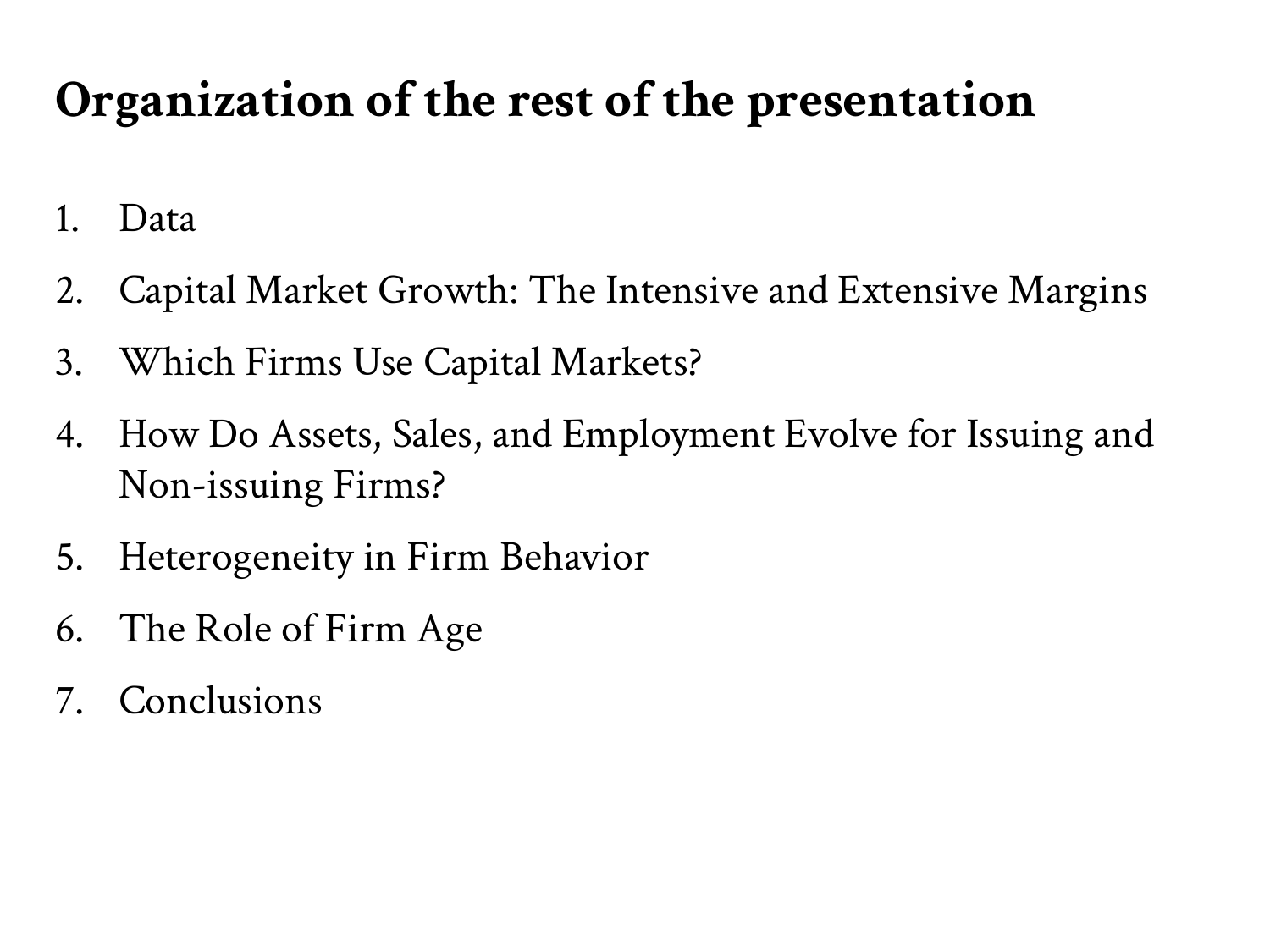

# Organization of the rest of the presentation
Data

Capital Market Growth: The Intensive and Extensive Margins

Which Firms Use Capital Markets?

How Do Assets, Sales, and Employment Evolve for Issuing and Non-issuing Firms?

Heterogeneity in Firm Behavior

The Role of Firm Age

Conclusions